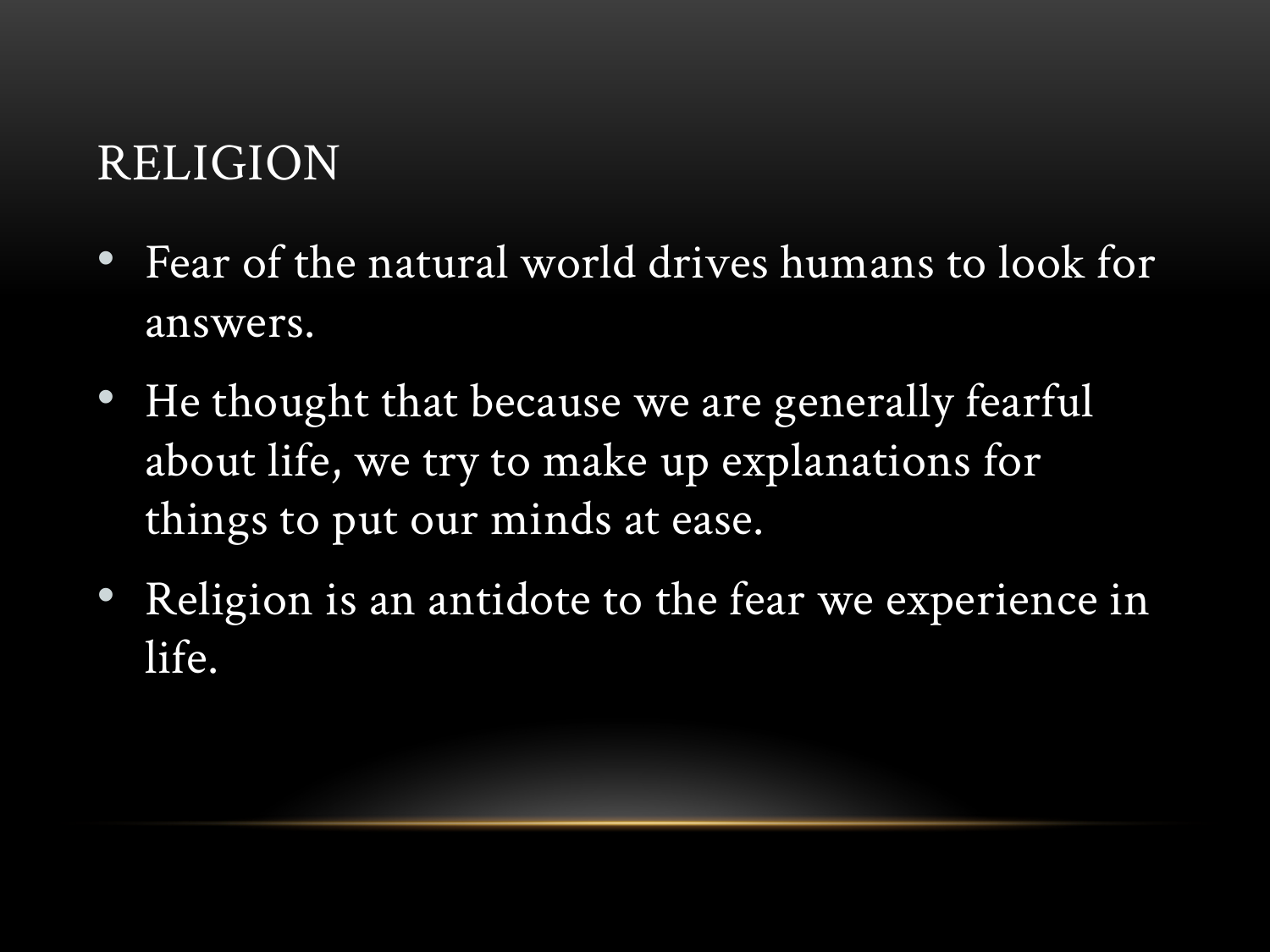

# Religion
Fear of the natural world drives humans to look for answers.
He thought that because we are generally fearful about life, we try to make up explanations for things to put our minds at ease.
Religion is an antidote to the fear we experience in life.